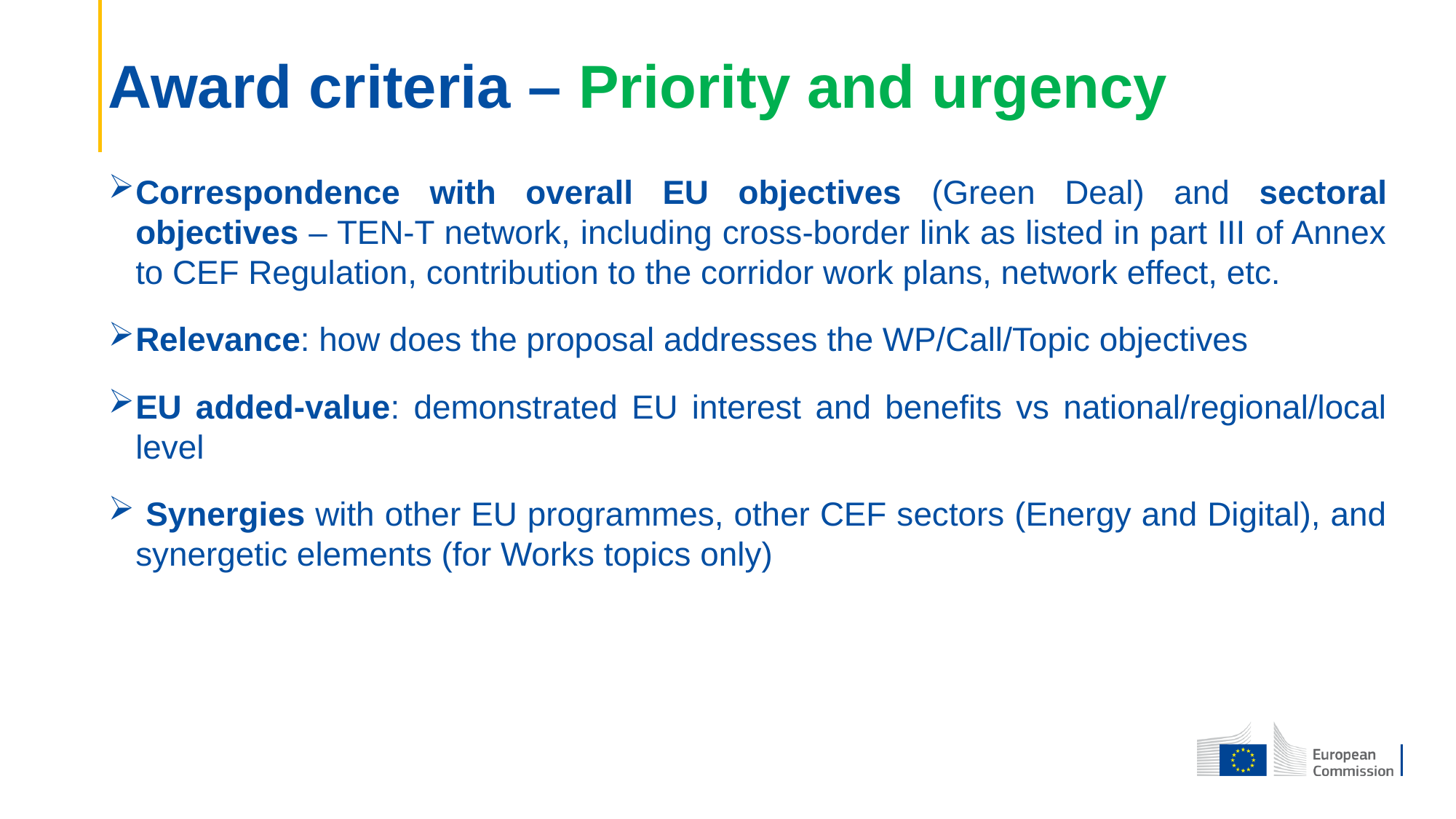

# Award criteria – Priority and urgency
Correspondence with overall EU objectives (Green Deal) and sectoral objectives – TEN-T network, including cross-border link as listed in part III of Annex to CEF Regulation, contribution to the corridor work plans, network effect, etc.
Relevance: how does the proposal addresses the WP/Call/Topic objectives
EU added-value: demonstrated EU interest and benefits vs national/regional/local level
 Synergies with other EU programmes, other CEF sectors (Energy and Digital), and synergetic elements (for Works topics only)